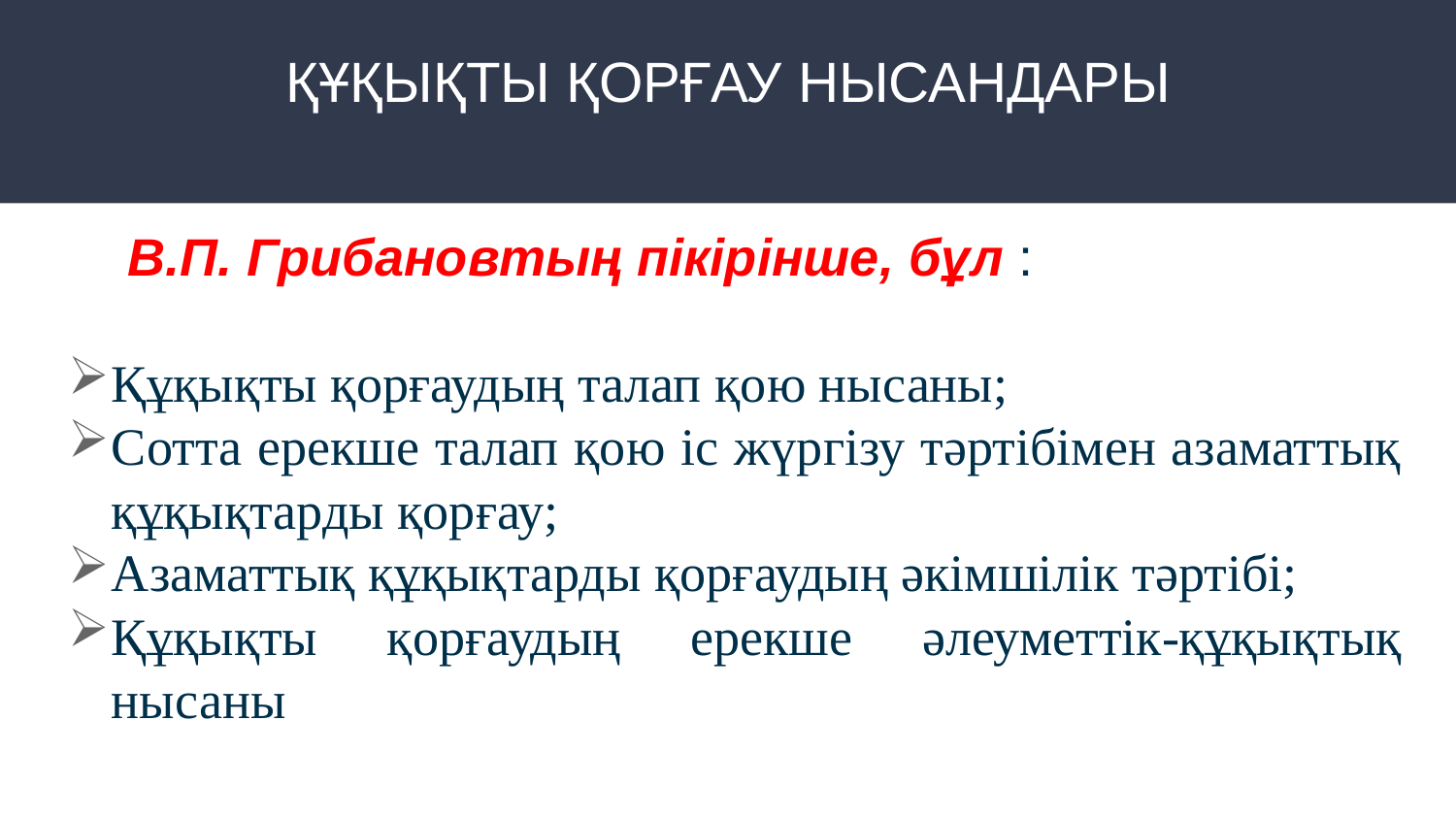

# ҚҰҚЫҚТЫ ҚОРҒАУ НЫСАНДАРЫ
В.П. Грибановтың пікірінше, бұл :

Құқықты қорғаудың талап қою нысаны;
Сотта ерекше талап қою іс жүргізу тәртібімен азаматтық құқықтарды қорғау;
Азаматтық құқықтарды қорғаудың әкімшілік тәртібі;
Құқықты қорғаудың ерекше әлеуметтік-құқықтық нысаны